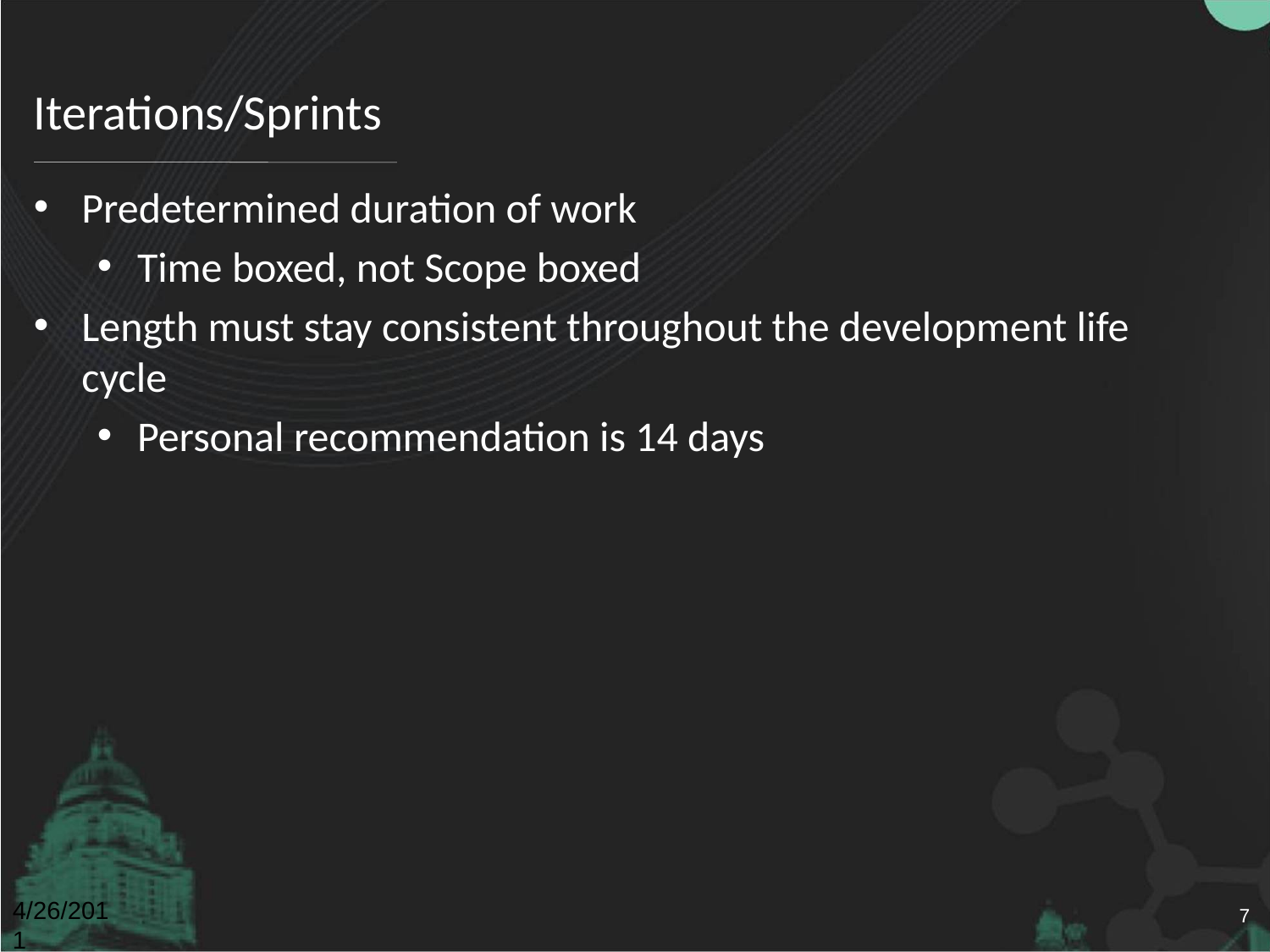

# Iterations/Sprints
Predetermined duration of work
Time boxed, not Scope boxed
Length must stay consistent throughout the development life cycle
Personal recommendation is 14 days
4/26/2011
7